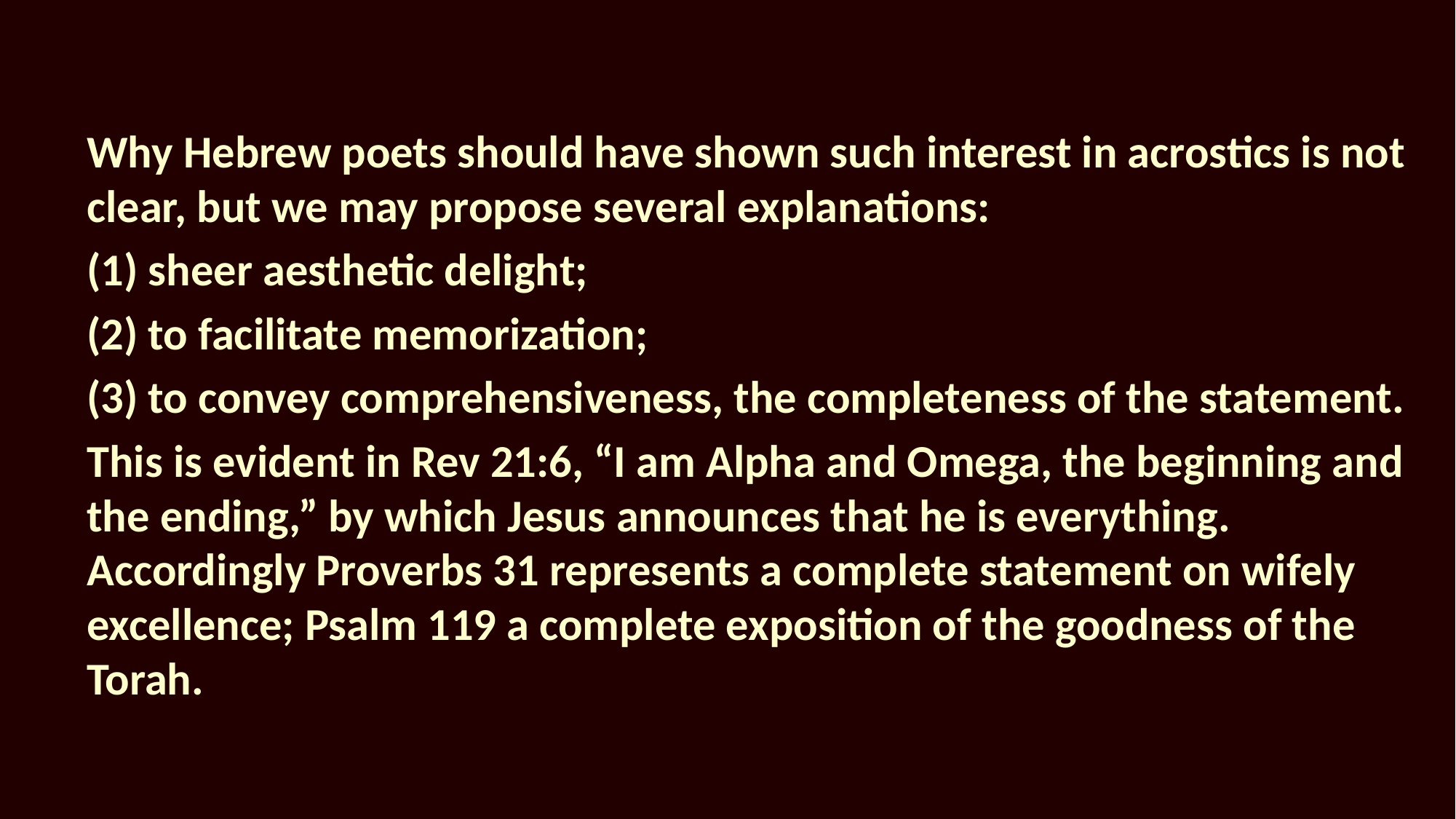

Why Hebrew poets should have shown such interest in acrostics is not clear, but we may propose several explanations:
sheer aesthetic delight;
to facilitate memorization;
to convey comprehensiveness, the completeness of the statement.
This is evident in Rev 21:6, “I am Alpha and Omega, the beginning and the ending,” by which Jesus announces that he is everything. Accordingly Proverbs 31 represents a complete statement on wifely excellence; Psalm 119 a complete exposition of the goodness of the Torah.